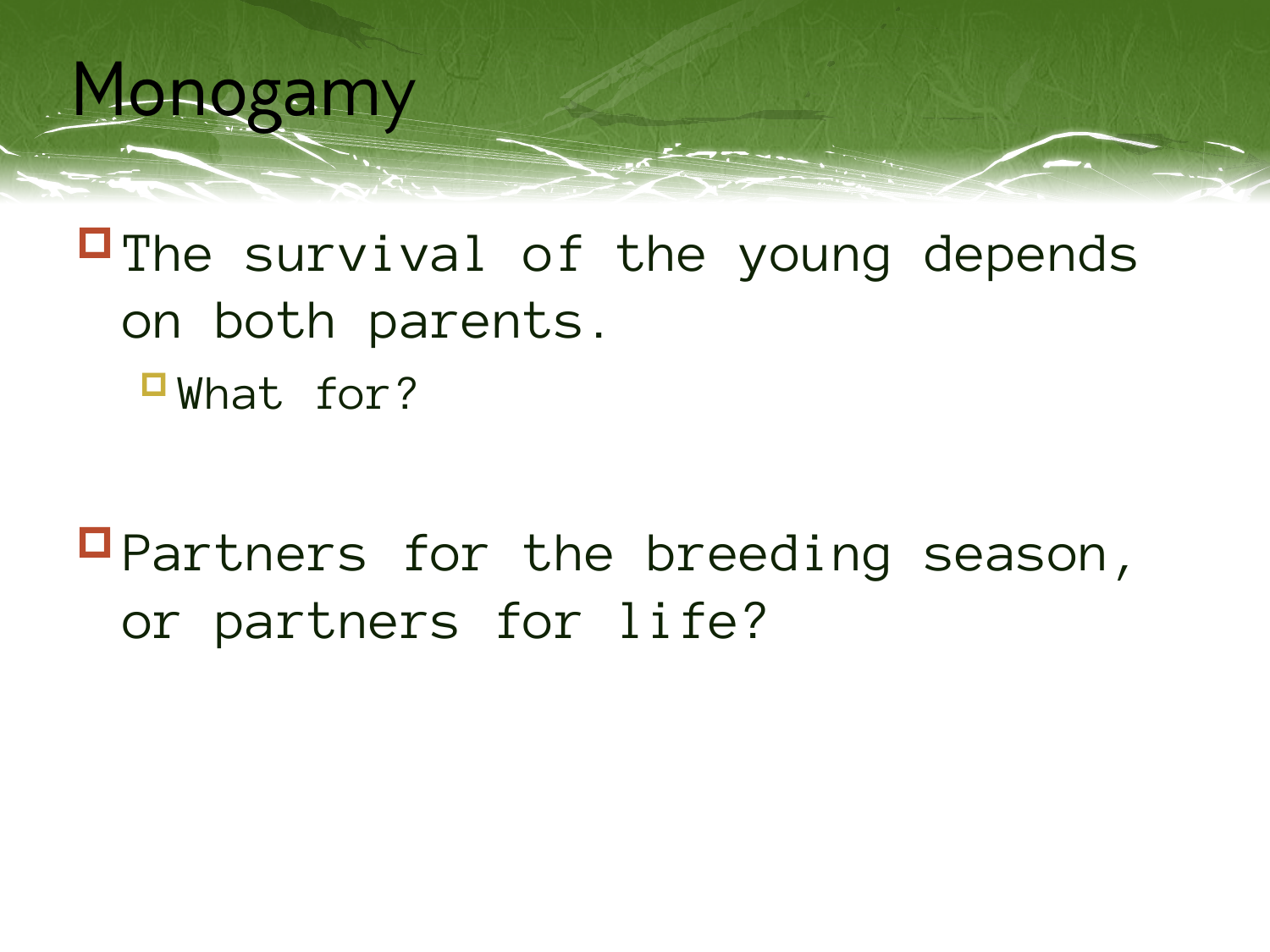

# Monogamy
The survival of the young depends on both parents.
What for?

Partners for the breeding season, or partners for life?